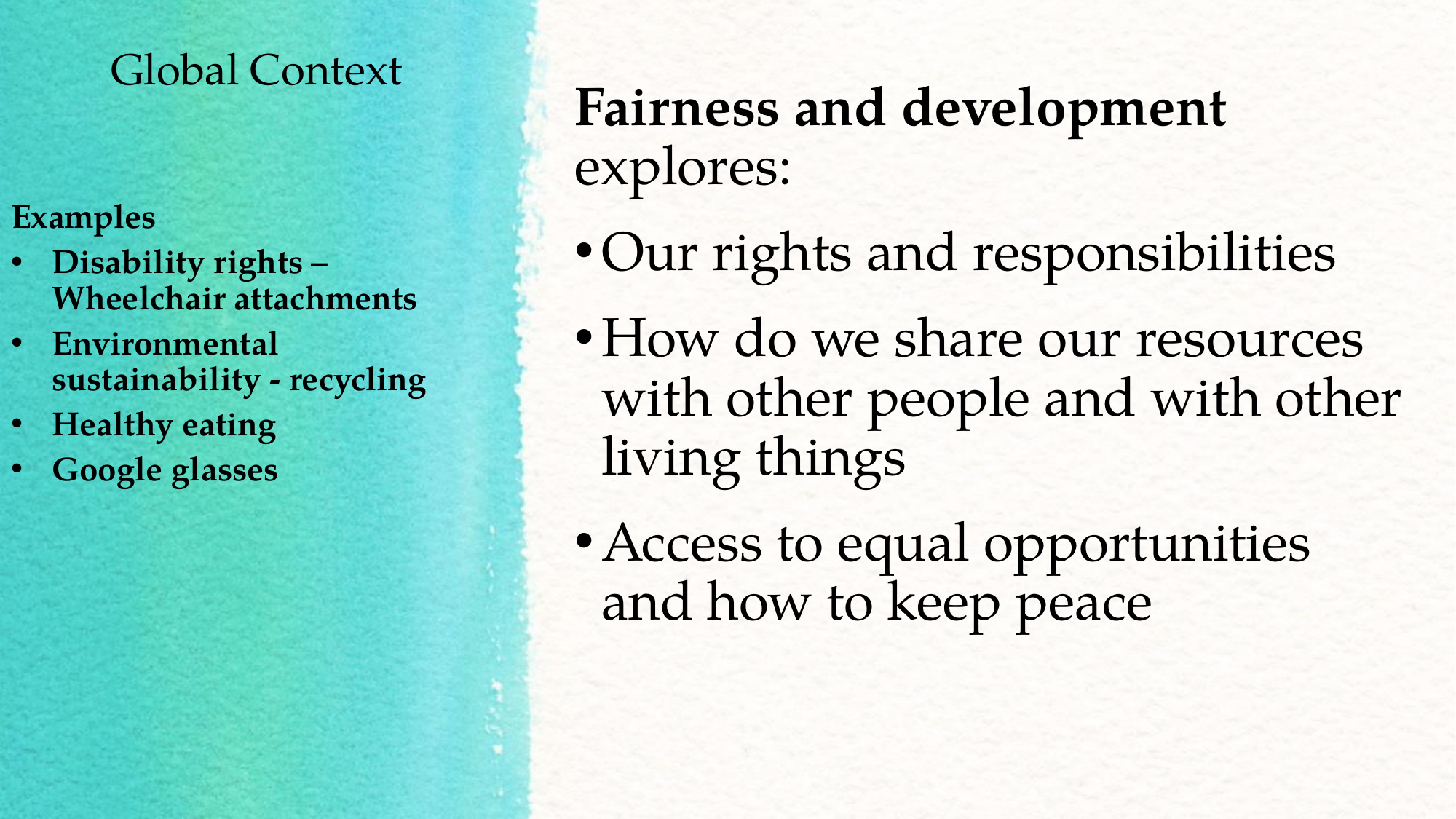

# Global Context
Fairness and development explores:
Our rights and responsibilities
How do we share our resources with other people and with other living things
Access to equal opportunities and how to keep peace

Examples
Disability rights – Wheelchair attachments
Environmental sustainability - recycling
Healthy eating
Google glasses